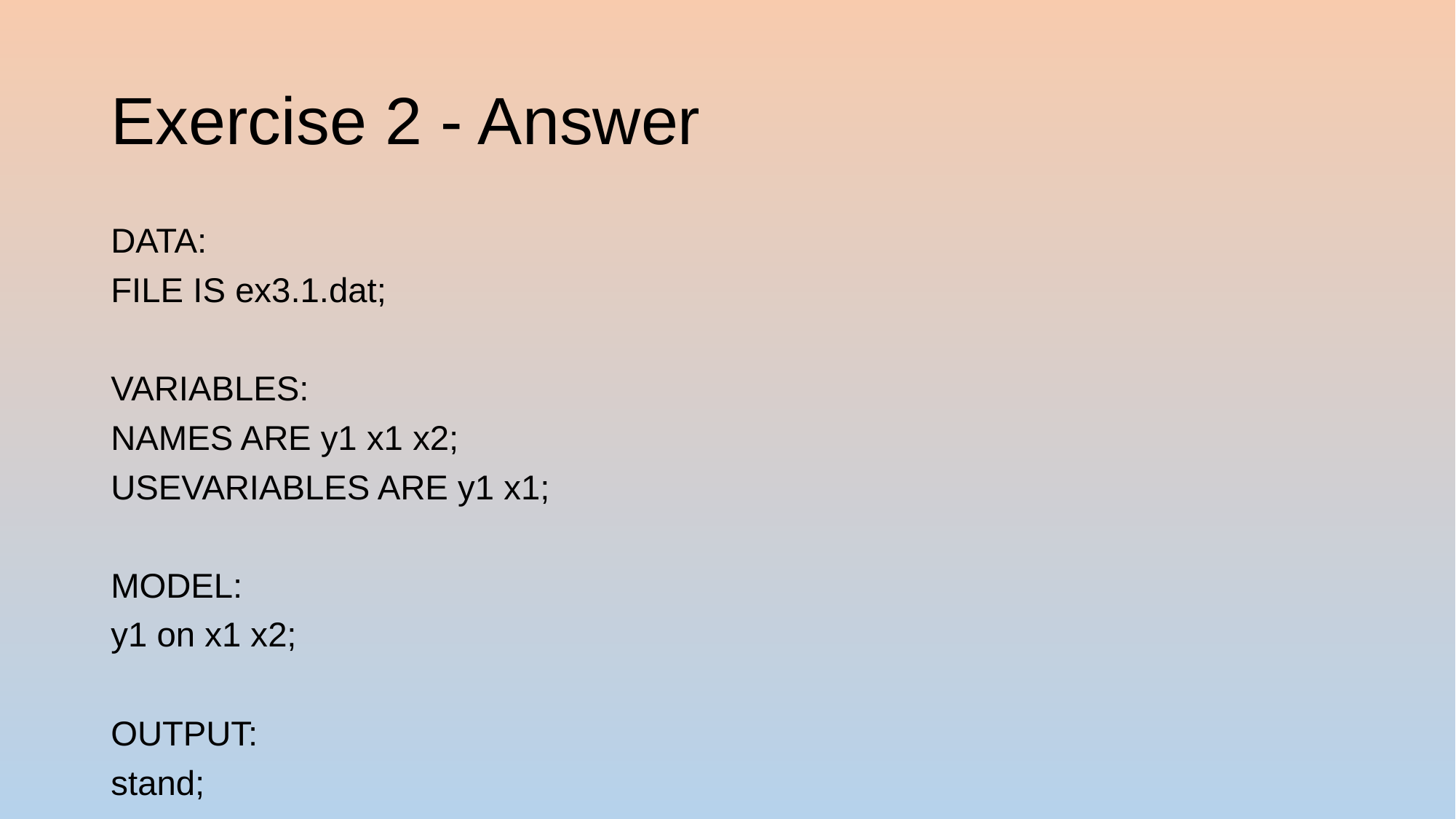

# Exercise 2 - Answer
DATA:
FILE IS ex3.1.dat;

VARIABLES:
NAMES ARE y1 x1 x2;
USEVARIABLES ARE y1 x1;

MODEL:
y1 on x1 x2;

OUTPUT:
stand;